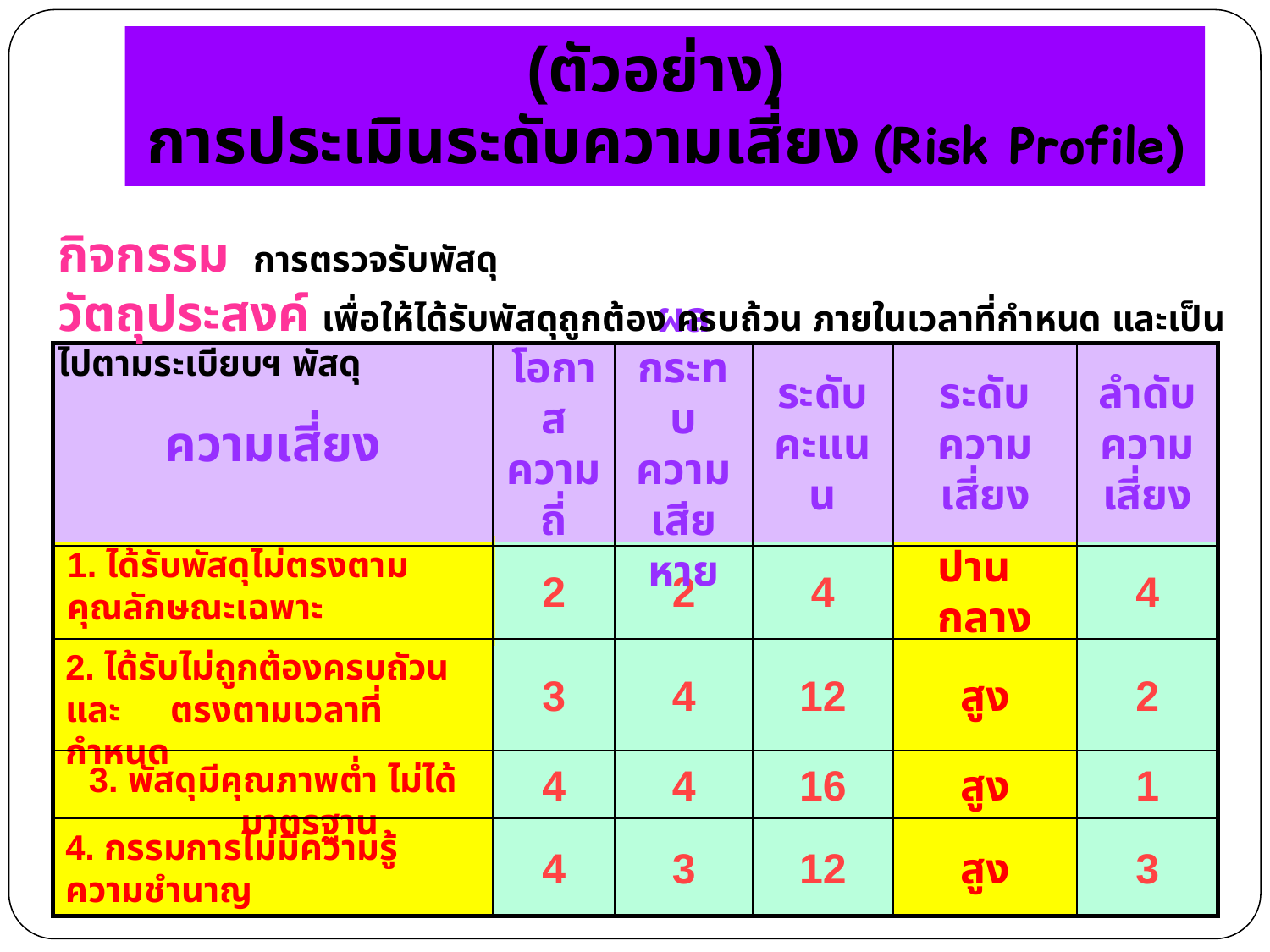

(ตัวอย่าง)
การประเมินระดับความเสี่ยง (Risk Profile)
กิจกรรม  การตรวจรับพัสดุ
วัตถุประสงค์ เพื่อให้ได้รับพัสดุถูกต้อง ครบถ้วน ภายในเวลาที่กำหนด และเป็นไปตามระเบียบฯ พัสดุ
ความเสี่ยง
โอกาสความถี่
ผล
กระทบ
ความ เสียหาย
ระดับคะแนน
ระดับความเสี่ยง
ลำดับความเสี่ยง
1. ได้รับพัสดุไม่ตรงตาม
คุณลักษณะเฉพาะ
2
2
4
ปานกลาง
4
2. ได้รับไม่ถูกต้องครบถัวนและ     ตรงตามเวลาที่กำหนด
3
4
12
สูง
2
3. พัสดุมีคุณภาพต่ำ ไม่ได้มาตรฐาน
4
4
16
สูง
1
4. กรรมการไม่มีความรู้ ความชำนาญ
4
3
12
สูง
3